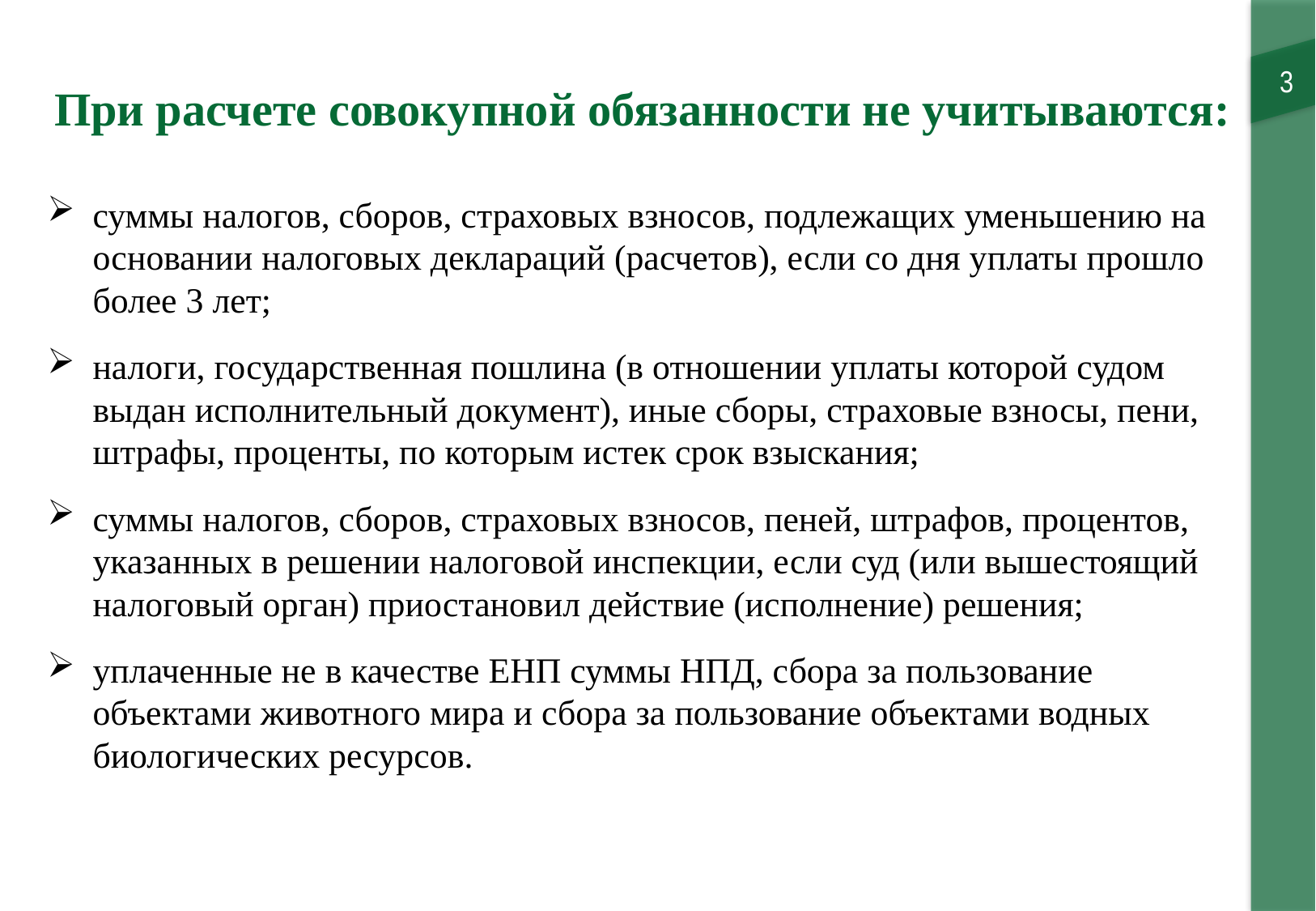

3
При расчете совокупной обязанности не учитываются:

суммы налогов, сборов, страховых взносов, подлежащих уменьшению на основании налоговых деклараций (расчетов), если со дня уплаты прошло более 3 лет;

налоги, государственная пошлина (в отношении уплаты которой судом выдан исполнительный документ), иные сборы, страховые взносы, пени, штрафы, проценты, по которым истек срок взыскания;

суммы налогов, сборов, страховых взносов, пеней, штрафов, процентов, указанных в решении налоговой инспекции, если суд (или вышестоящий налоговый орган) приостановил действие (исполнение) решения;

уплаченные не в качестве ЕНП суммы НПД, сбора за пользование объектами животного мира и сбора за пользование объектами водных биологических ресурсов.